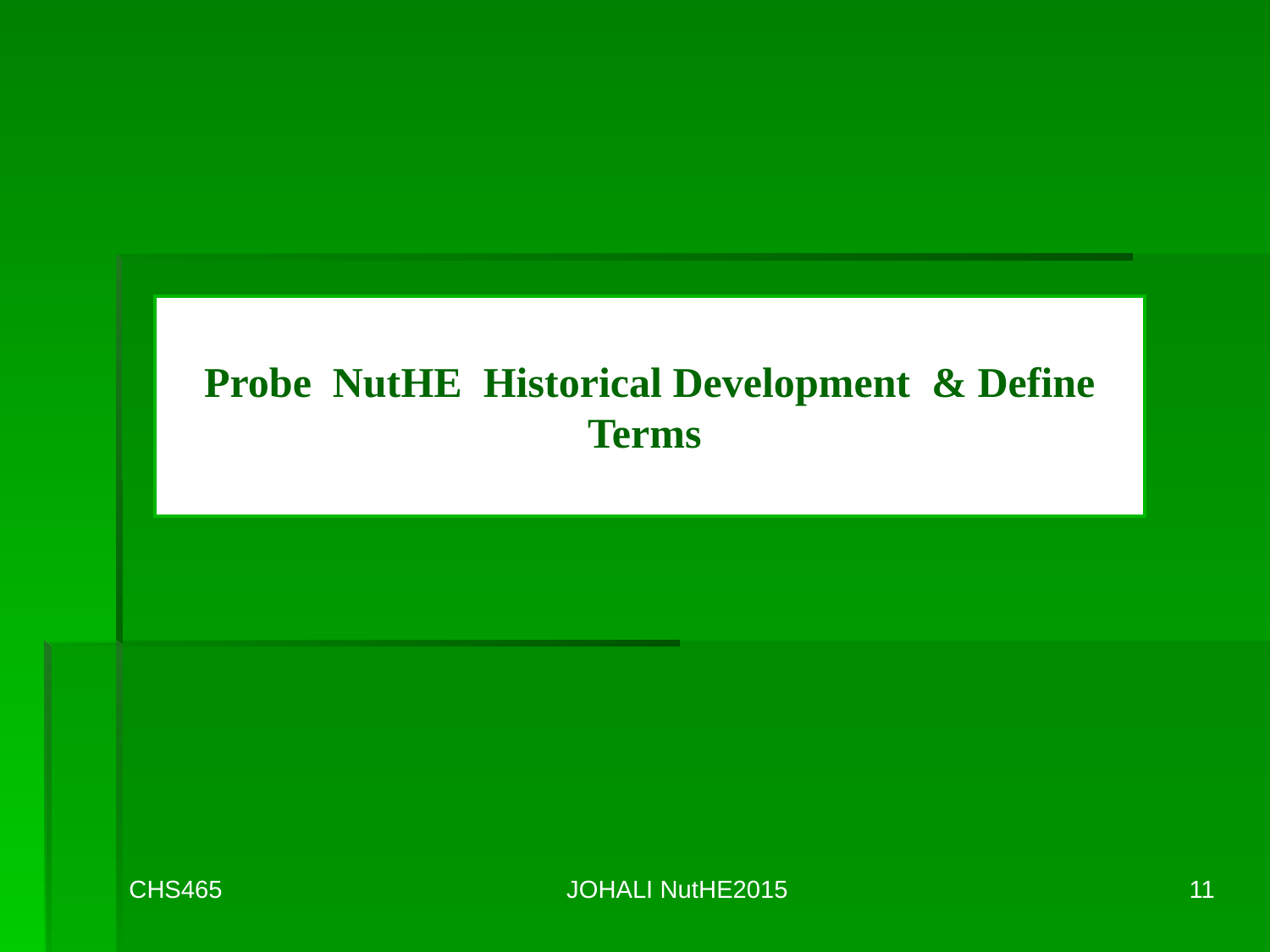

# Probe  NutHE  Historical Development  & Define Terms
CHS465
JOHALI NutHE2015
11